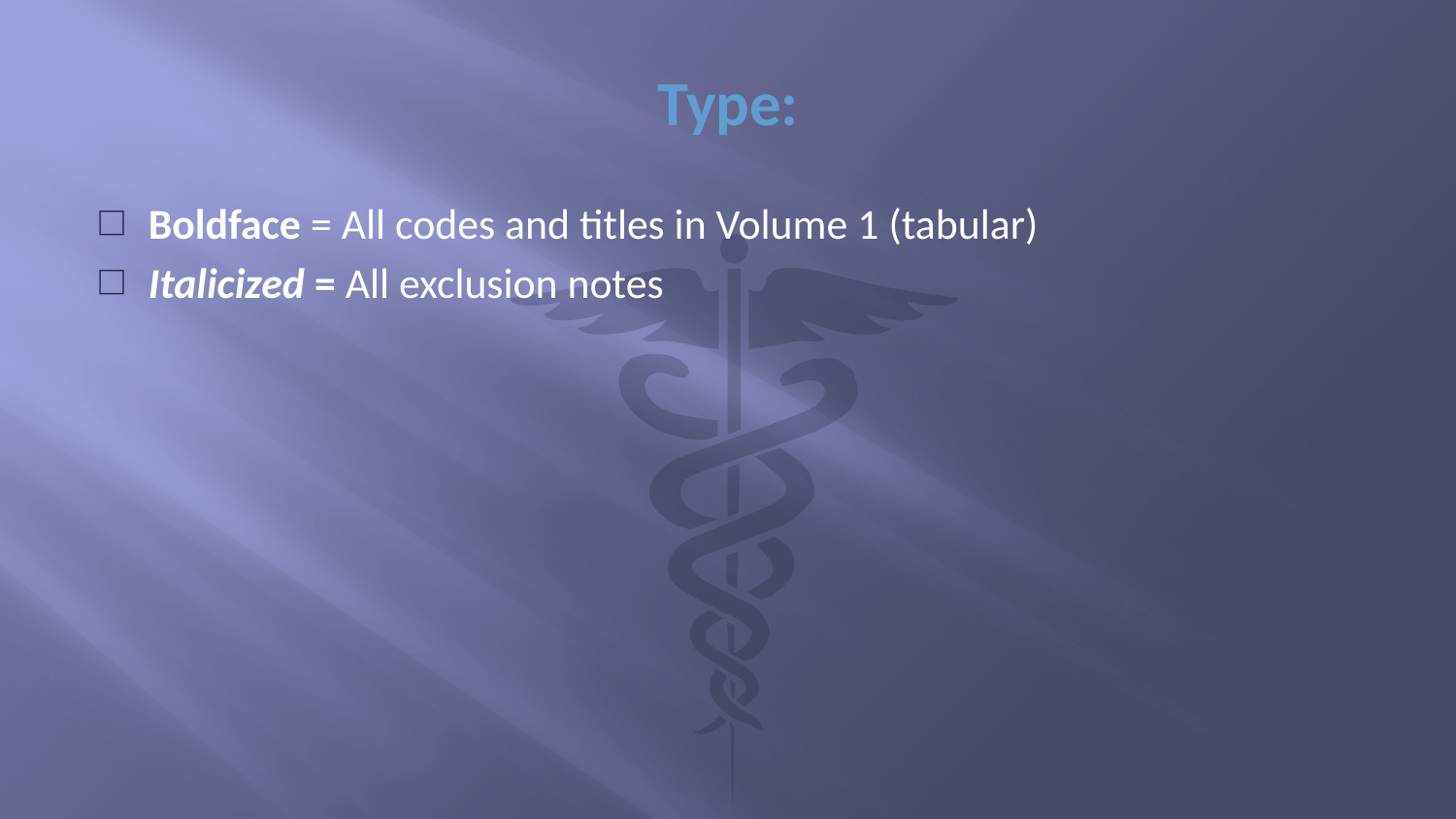

# Type:
Boldface = All codes and titles in Volume 1 (tabular)
Italicized = All exclusion notes